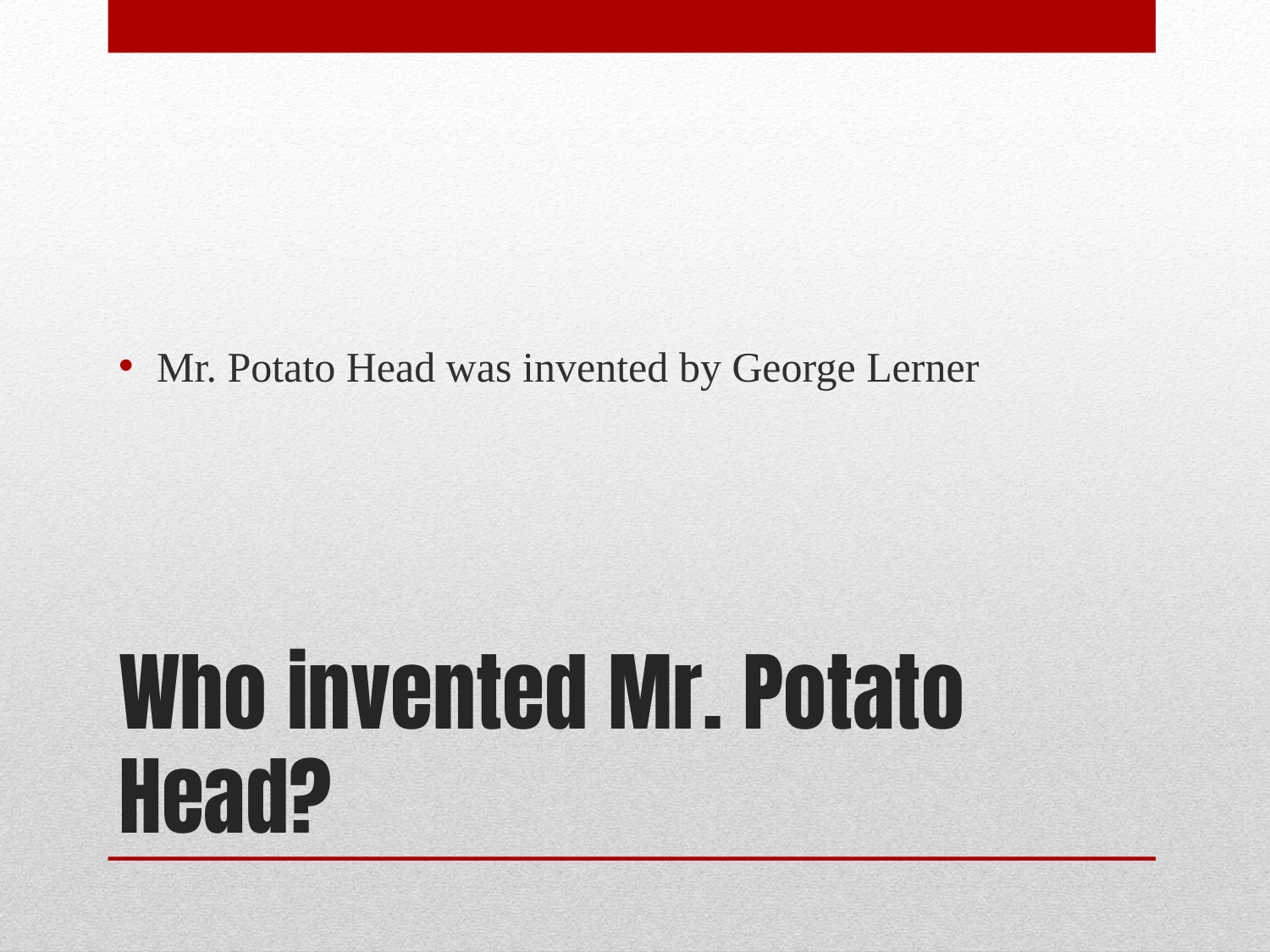

Mr. Potato Head was invented by George Lerner
# Who invented Mr. Potato Head?